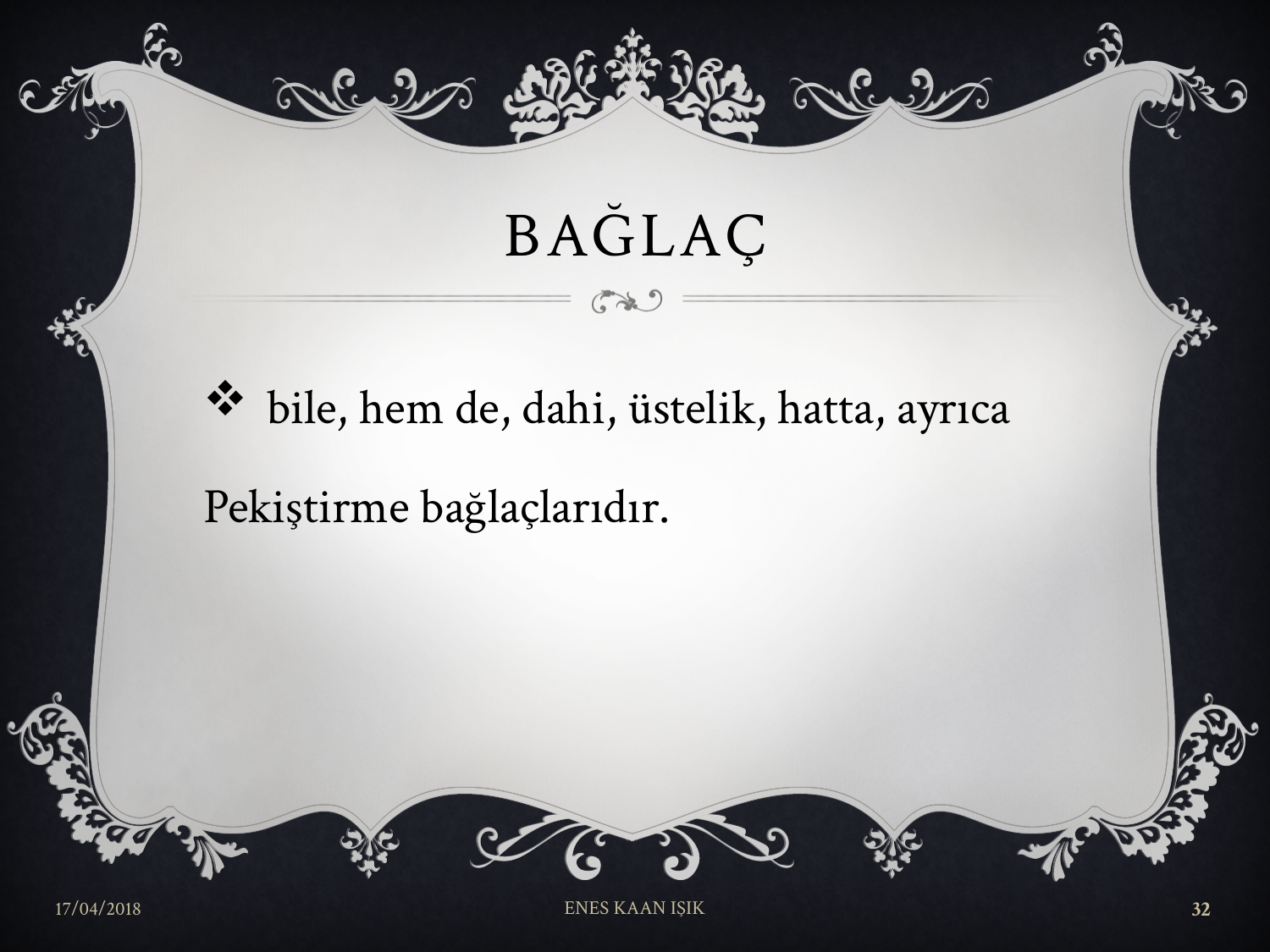

# BAĞLAÇ
bile, hem de, dahi, üstelik, hatta, ayrıca
Pekiştirme bağlaçlarıdır.
17/04/2018
ENES KAAN IŞIK
32